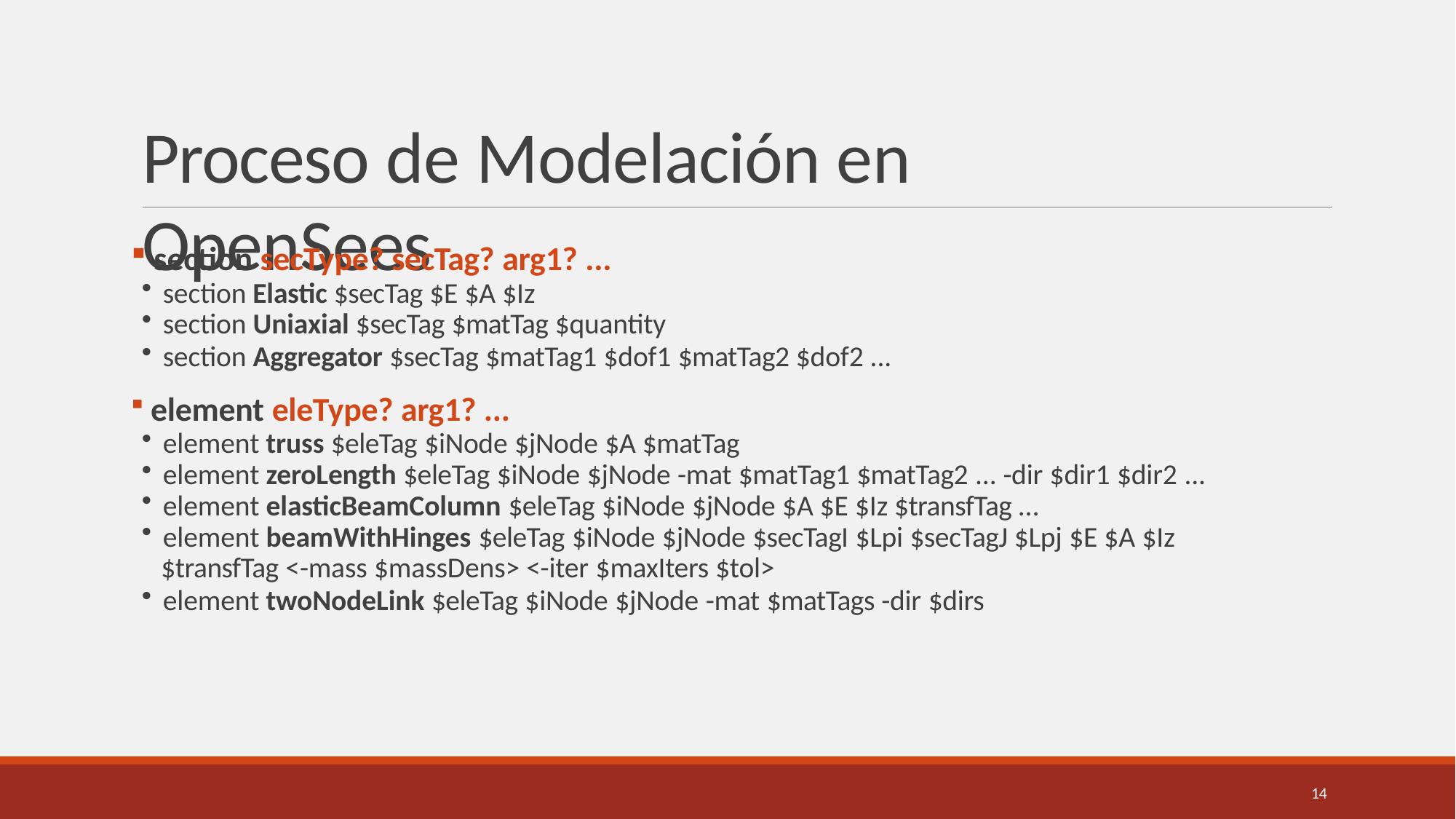

# Proceso de Modelación en OpenSees
section secType? secTag? arg1? ...
section Elastic $secTag $E $A $Iz
section Uniaxial $secTag $matTag $quantity
section Aggregator $secTag $matTag1 $dof1 $matTag2 $dof2 ...
element eleType? arg1? ...
element truss $eleTag $iNode $jNode $A $matTag
element zeroLength $eleTag $iNode $jNode -mat $matTag1 $matTag2 ... -dir $dir1 $dir2 ...
element elasticBeamColumn $eleTag $iNode $jNode $A $E $Iz $transfTag …
element beamWithHinges $eleTag $iNode $jNode $secTagI $Lpi $secTagJ $Lpj $E $A $Iz
$transfTag <-mass $massDens> <-iter $maxIters $tol>
element twoNodeLink $eleTag $iNode $jNode -mat $matTags -dir $dirs
14